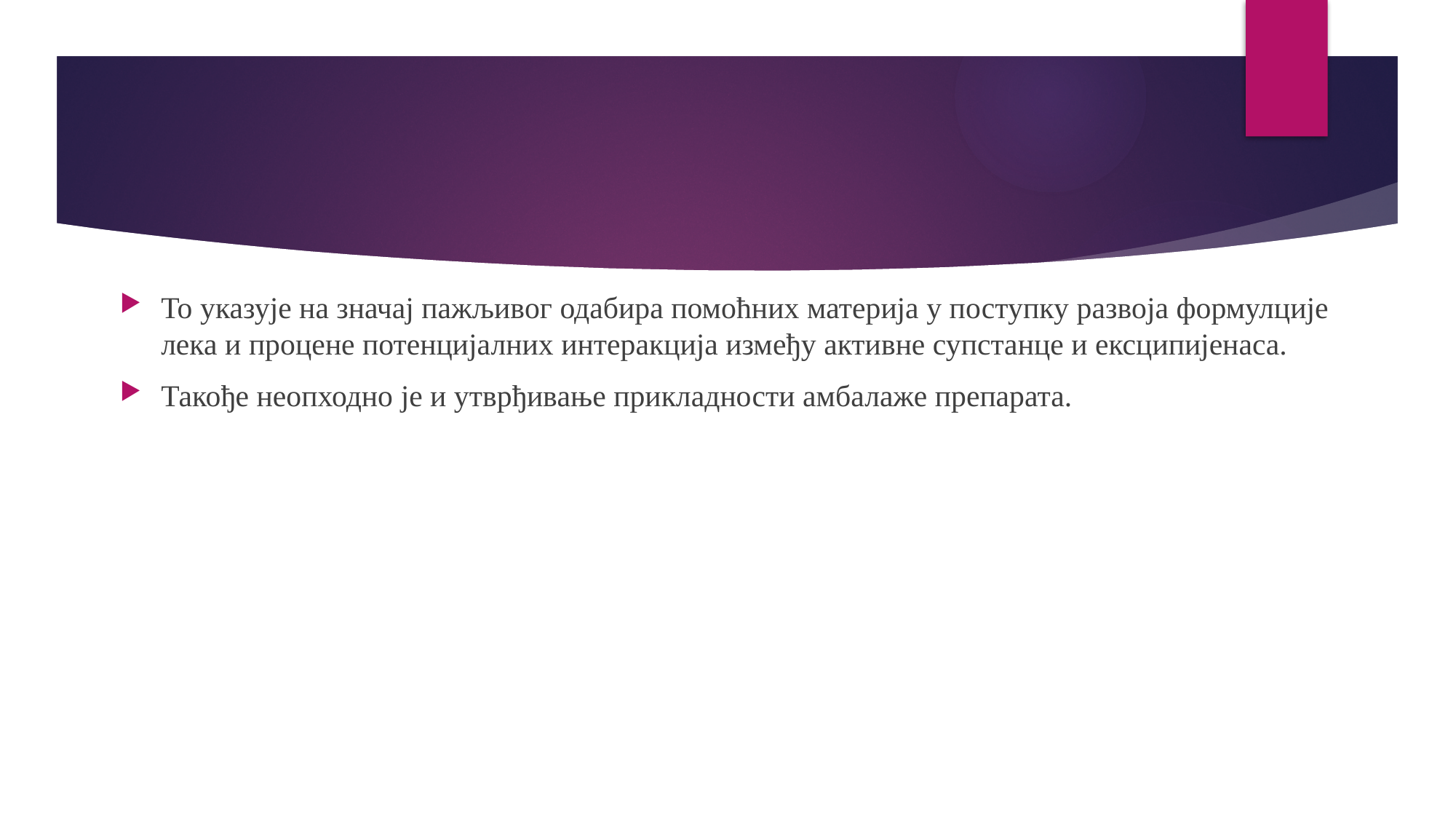

То указује на значај пажљивог одабира помоћних материја у поступку развоја формулције лека и процене потенцијалних интеракција између активне супстанце и ексципијенаса.
Такође неопходно је и утврђивање прикладности амбалаже препарата.